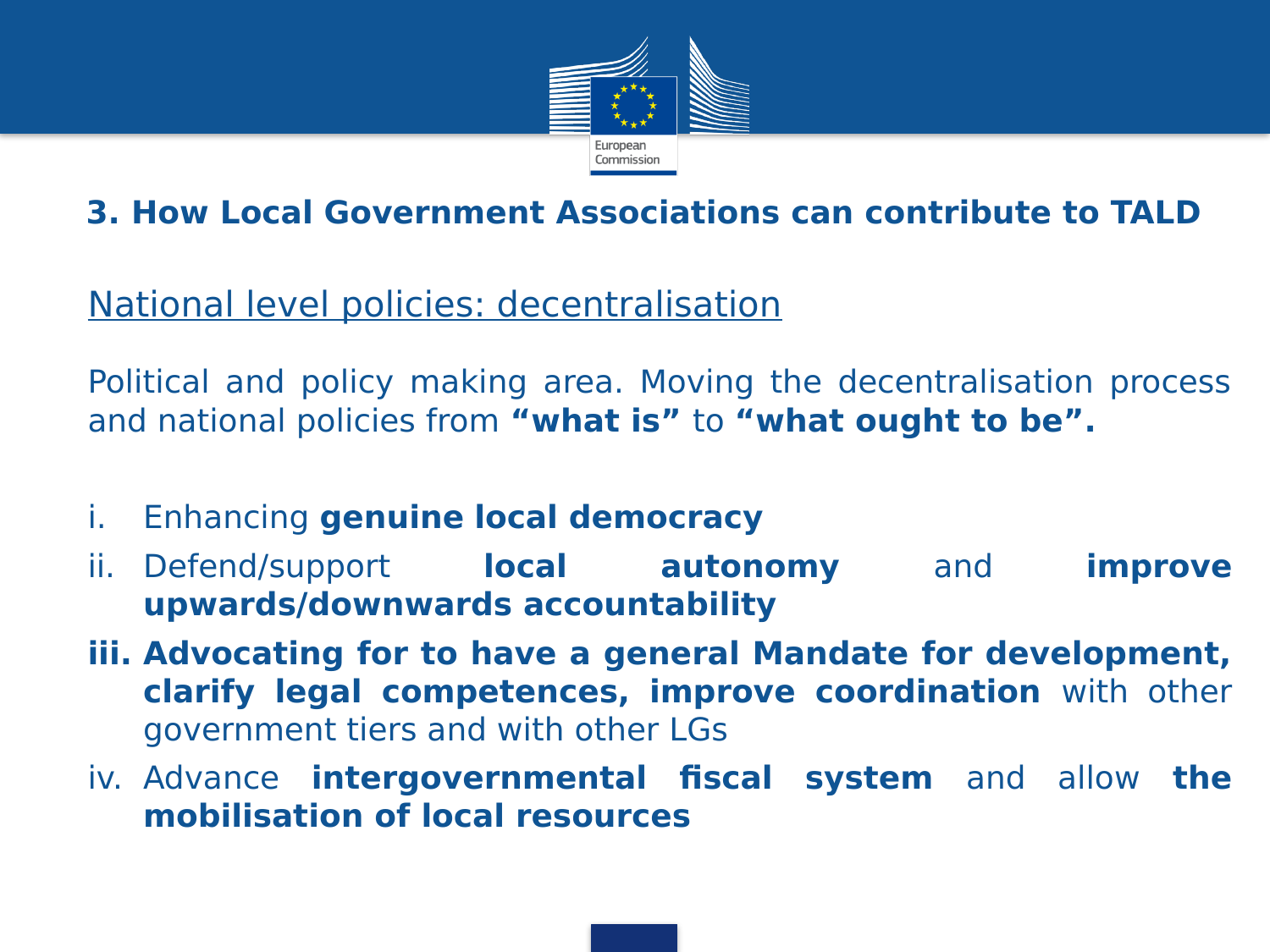

3. How Local Government Associations can contribute to TALD

National level policies: decentralisation

Political and policy making area. Moving the decentralisation process and national policies from “what is” to “what ought to be”.

Enhancing genuine local democracy
Defend/support local autonomy and improve upwards/downwards accountability
Advocating for to have a general Mandate for development, clarify legal competences, improve coordination with other government tiers and with other LGs
Advance intergovernmental fiscal system and allow the mobilisation of local resources